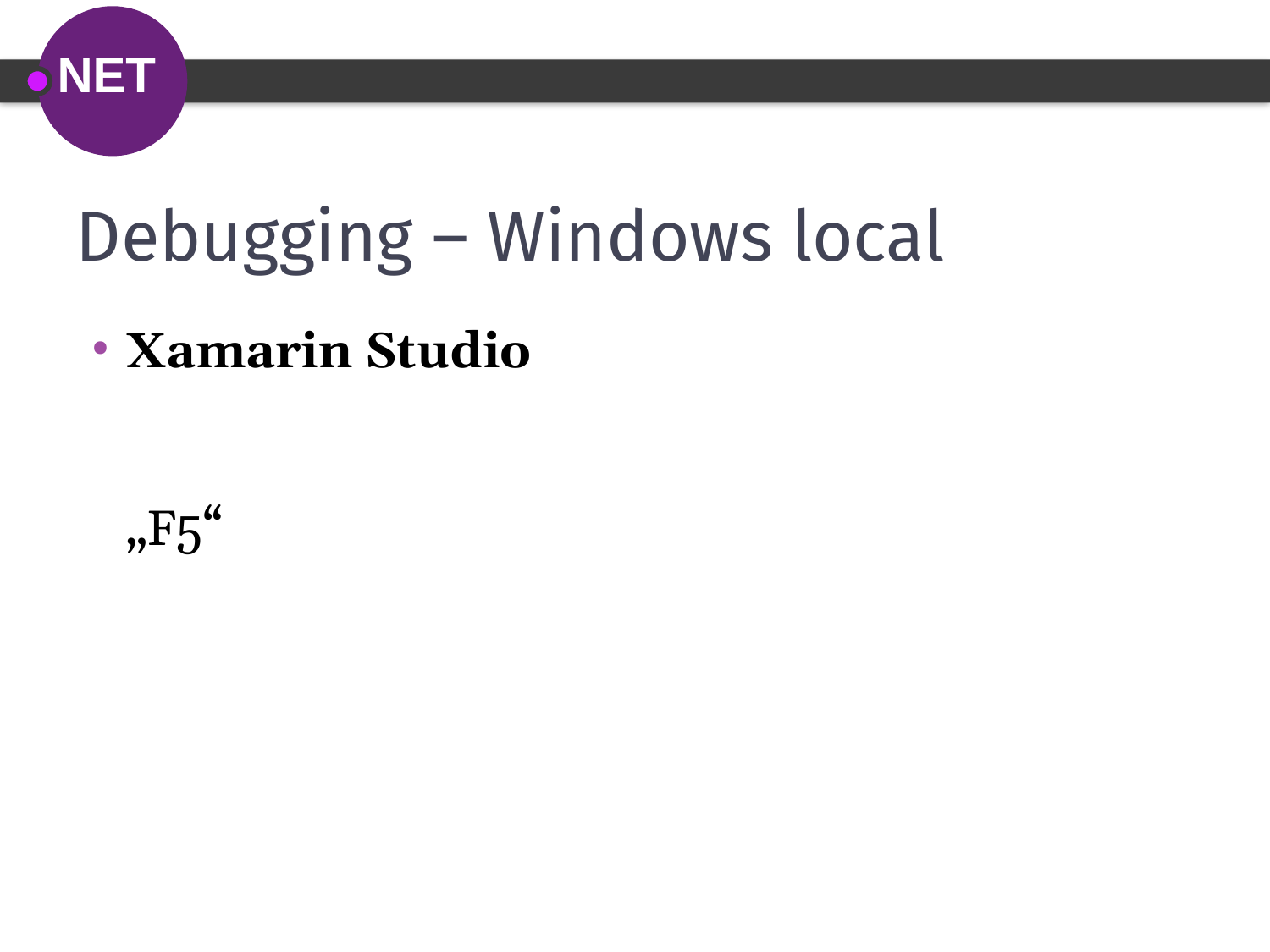

# Debugging – Windows local
Xamarin Studio
„F5“